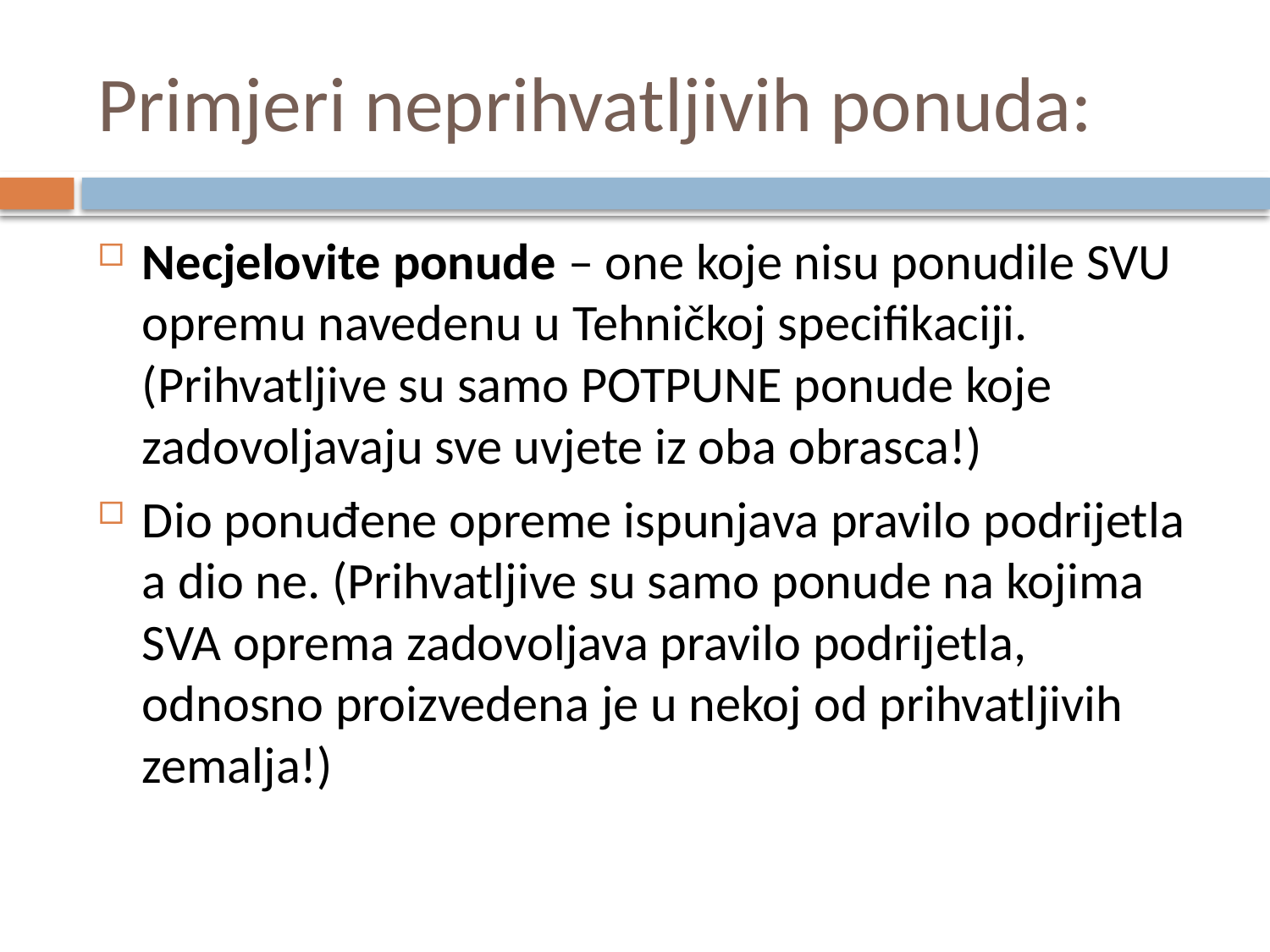

# Primjeri neprihvatljivih ponuda:
Necjelovite ponude – one koje nisu ponudile SVU opremu navedenu u Tehničkoj specifikaciji. (Prihvatljive su samo POTPUNE ponude koje zadovoljavaju sve uvjete iz oba obrasca!)
Dio ponuđene opreme ispunjava pravilo podrijetla a dio ne. (Prihvatljive su samo ponude na kojima SVA oprema zadovoljava pravilo podrijetla, odnosno proizvedena je u nekoj od prihvatljivih zemalja!)